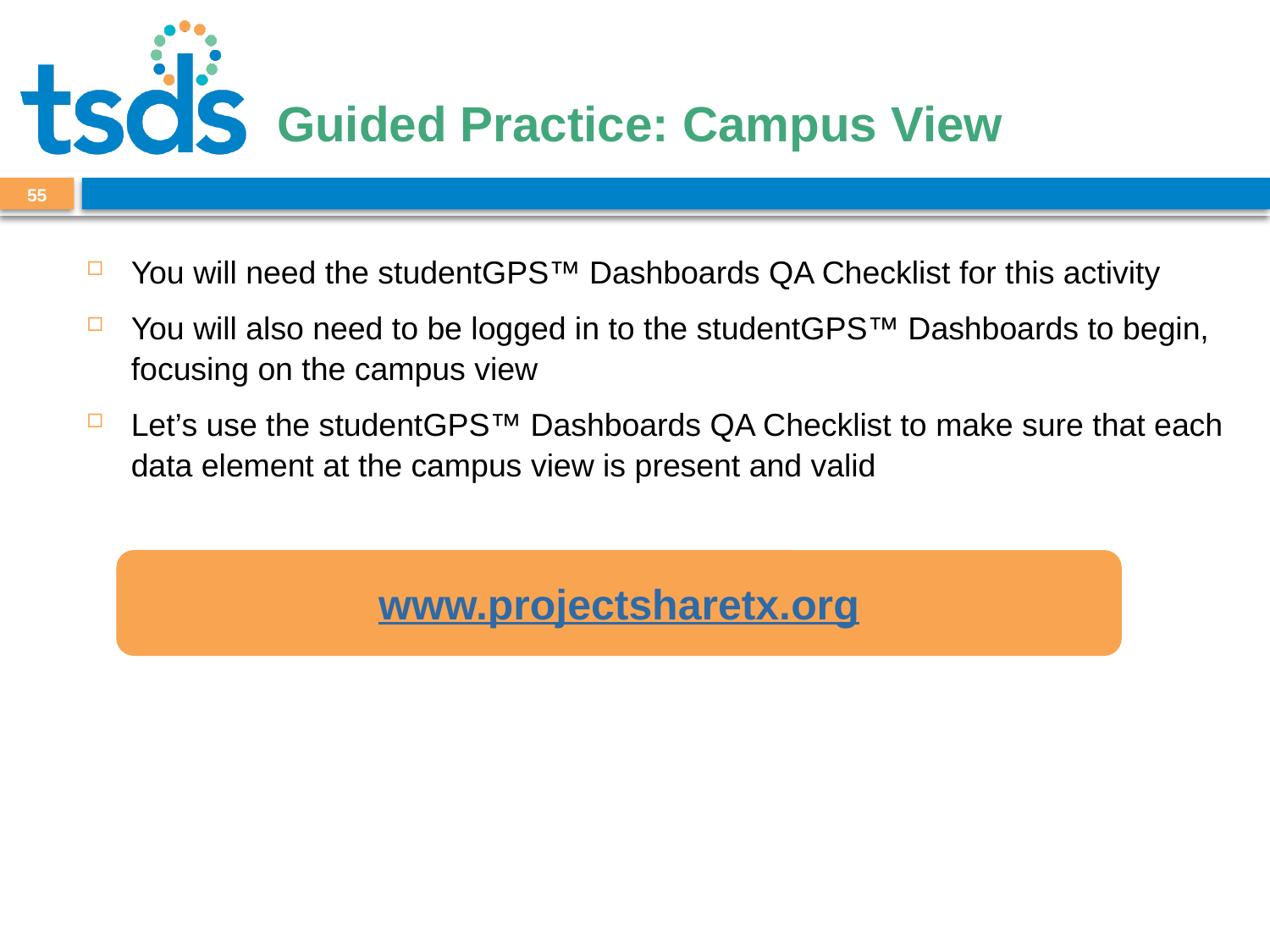

# Guided Practice: Campus View
55
You will need the studentGPS™ Dashboards QA Checklist for this activity
You will also need to be logged in to the studentGPS™ Dashboards to begin, focusing on the campus view
Let’s use the studentGPS™ Dashboards QA Checklist to make sure that each data element at the campus view is present and valid

www.projectsharetx.org